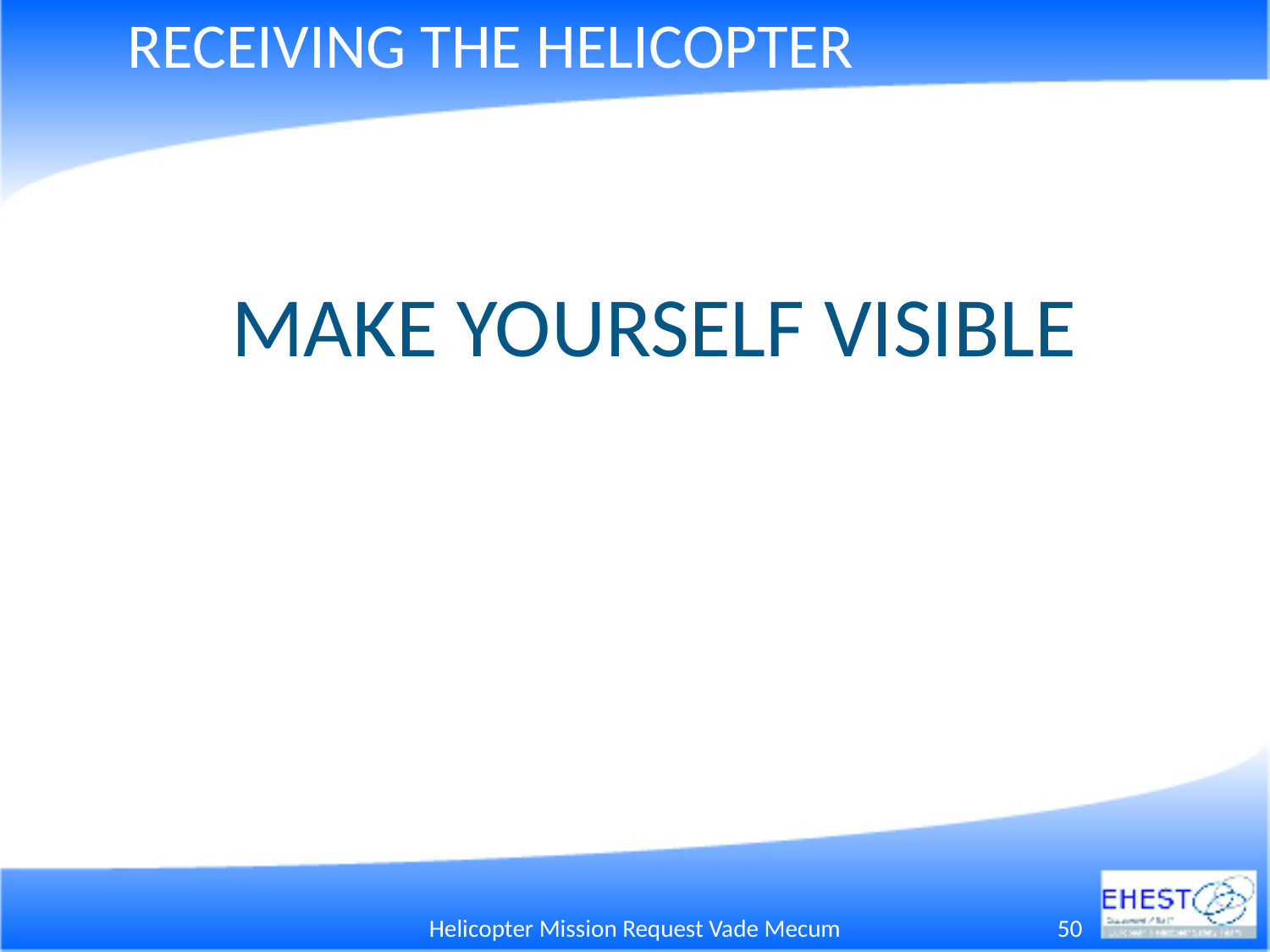

# RECEIVING THE HELICOPTER
MAKE YOURSELF VISIBLE
Helicopter Mission Request Vade Mecum
50